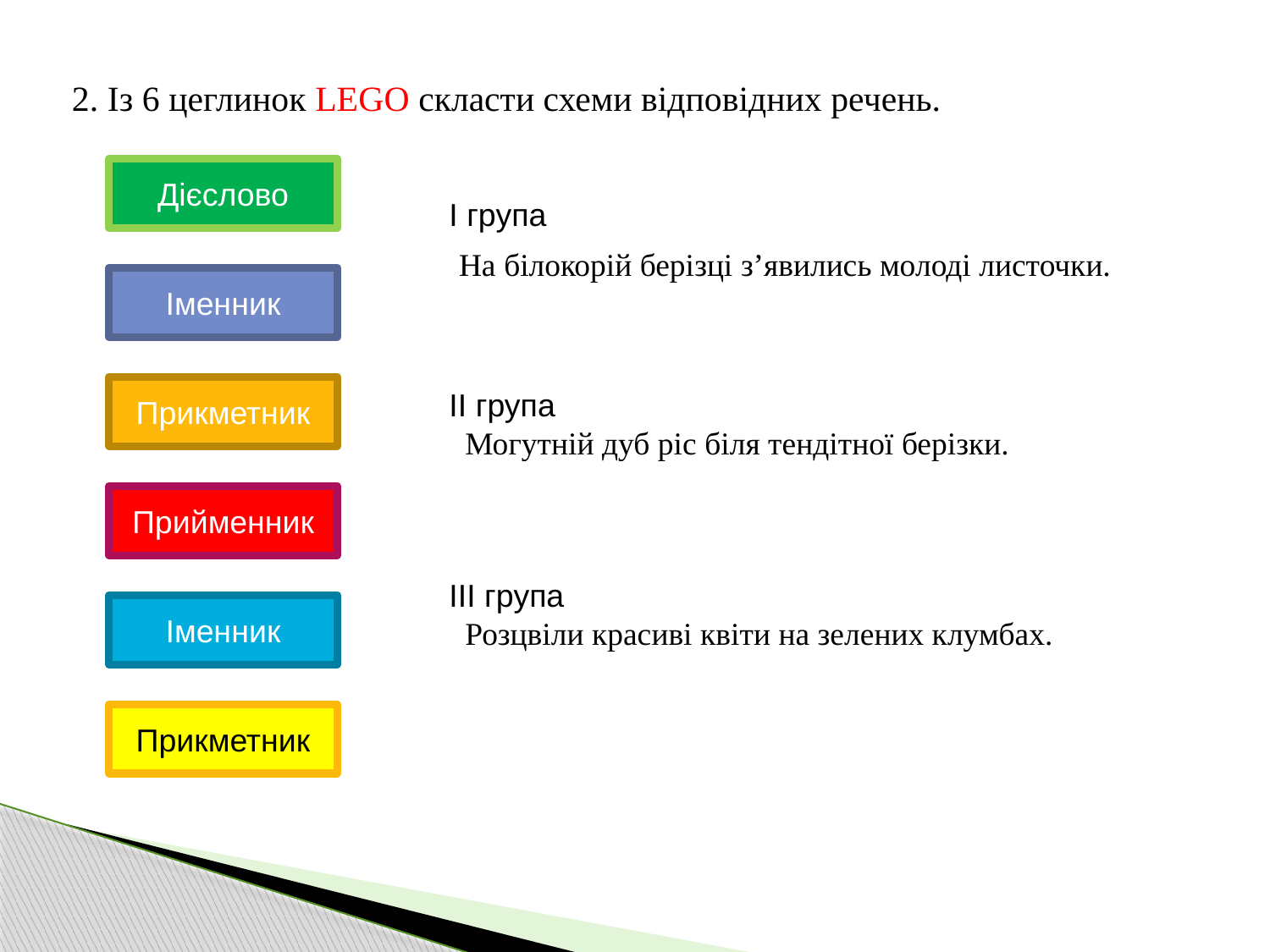

2. Із 6 цеглинок LEGO скласти схеми відповідних речень.
Дієслово
І група

ІІ група
  Могутній дуб ріс біля тендітної берізки.

ІІІ група
  Розцвіли красиві квіти на зелених клумбах.
На білокорій берізці з’явились молоді листочки.
Іменник
Прикметник
Прийменник
Іменник
Прикметник